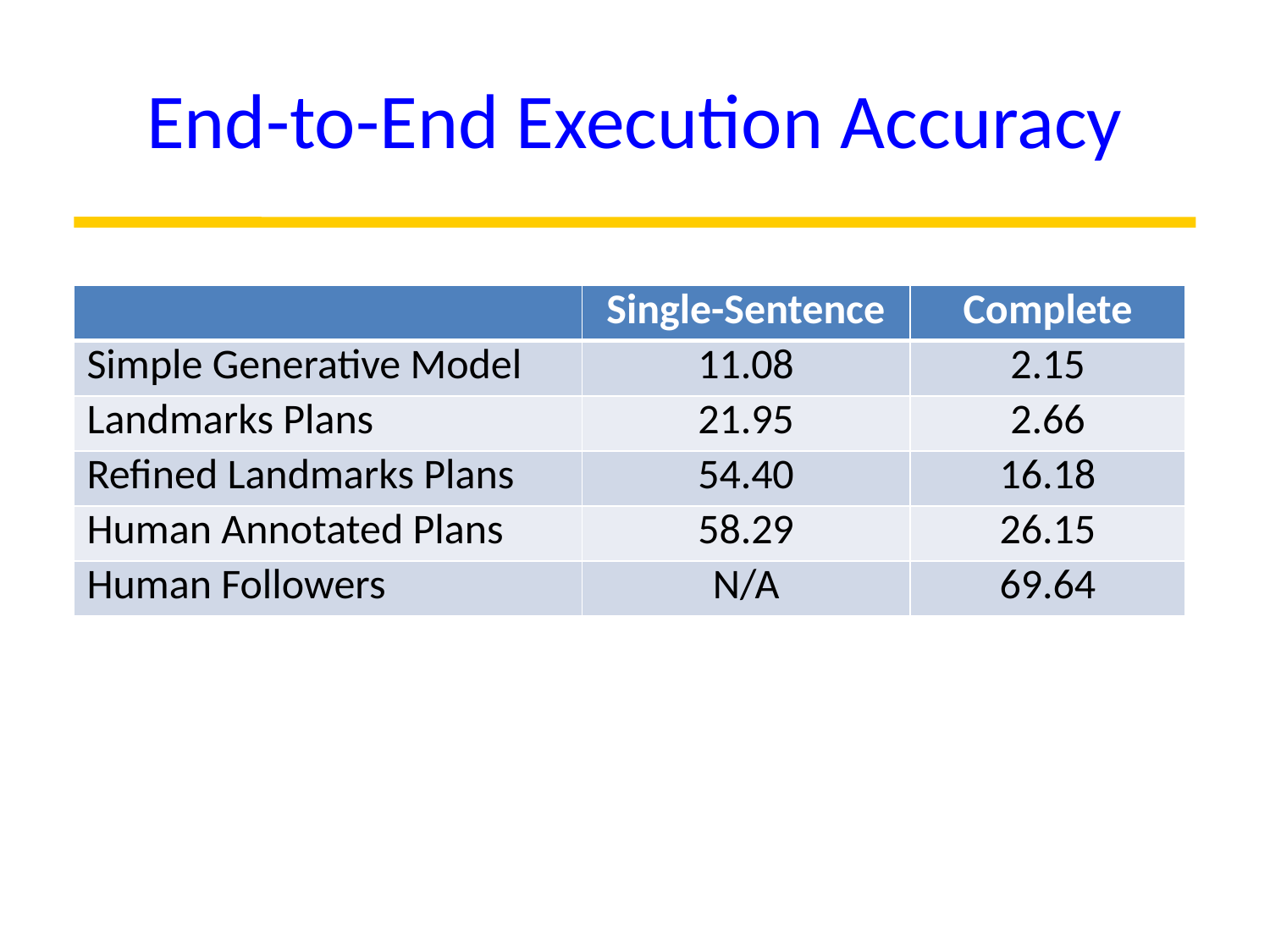

# End-to-End Execution Accuracy

|  | Single-Sentence | Complete |
| --- | --- | --- |
| Simple Generative Model | 11.08 | 2.15 |
| Landmarks Plans | 21.95 | 2.66 |
| Refined Landmarks Plans | 54.40 | 16.18 |
| Human Annotated Plans | 58.29 | 26.15 |
| Human Followers | N/A | 69.64 |